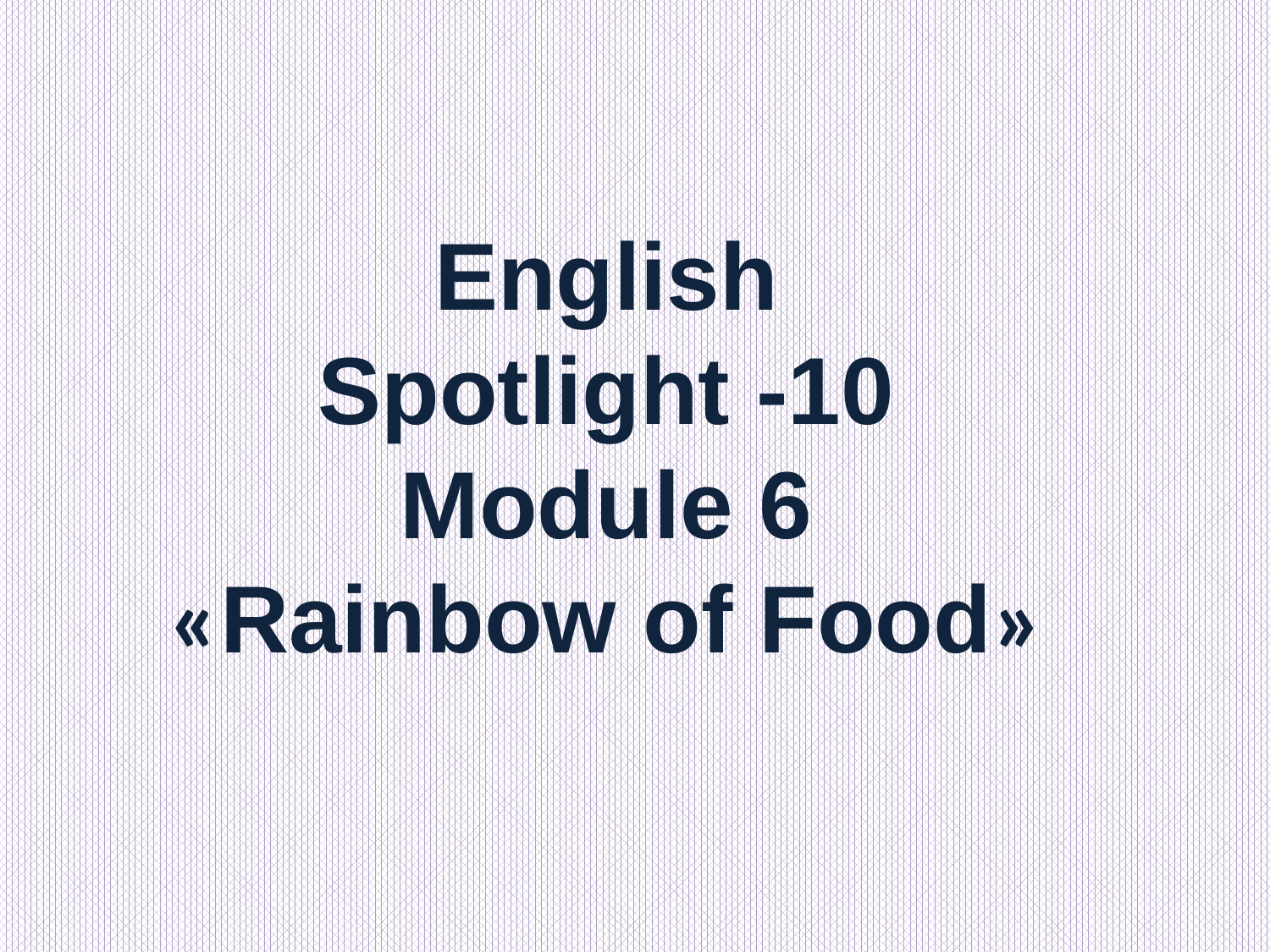

# English Spotlight -10 Module 6 «Rainbow of Food»